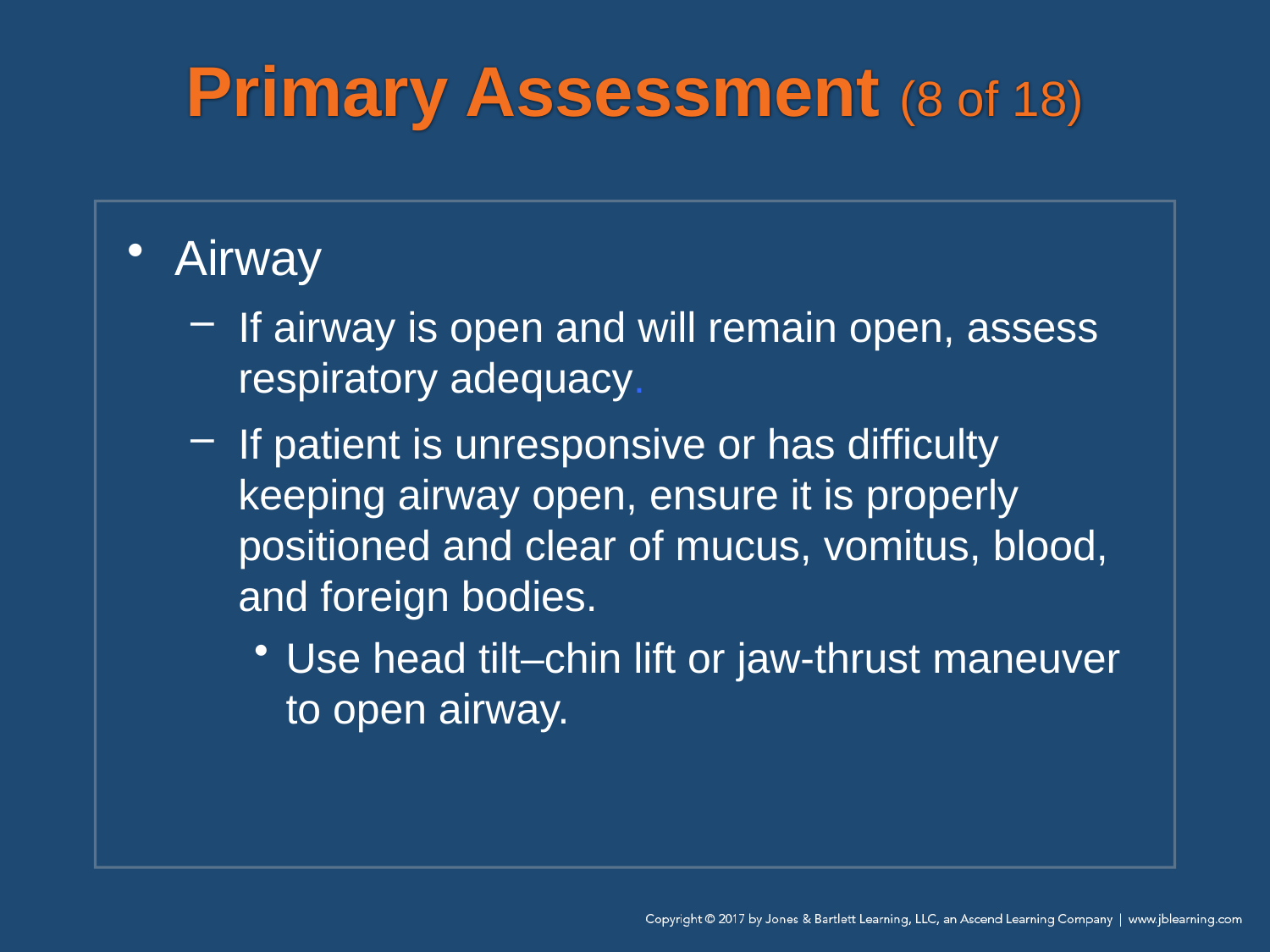

# Primary Assessment (8 of 18)
Airway
If airway is open and will remain open, assess respiratory adequacy.
If patient is unresponsive or has difficulty keeping airway open, ensure it is properly positioned and clear of mucus, vomitus, blood, and foreign bodies.
Use head tilt–chin lift or jaw-thrust maneuver to open airway.